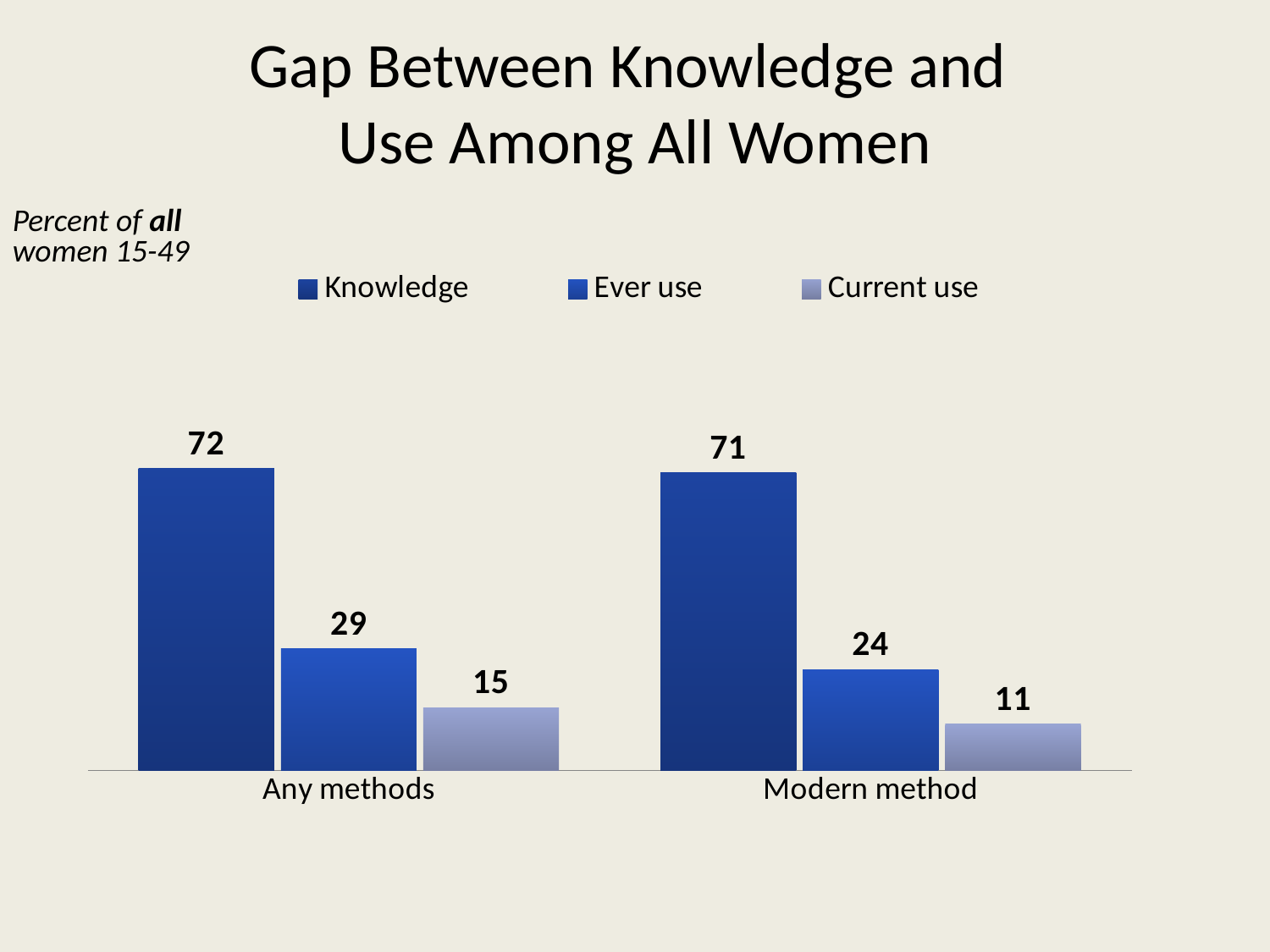

# Gap Between Knowledge and Use Among All Women
Percent of all women 15-49

### Chart

| Category | Knowledge | Ever use | Current use |
|---|---|---|---|
| Any methods | 72.0 | 29.0 | 15.0 |
| Modern method | 71.0 | 24.0 | 11.0 |